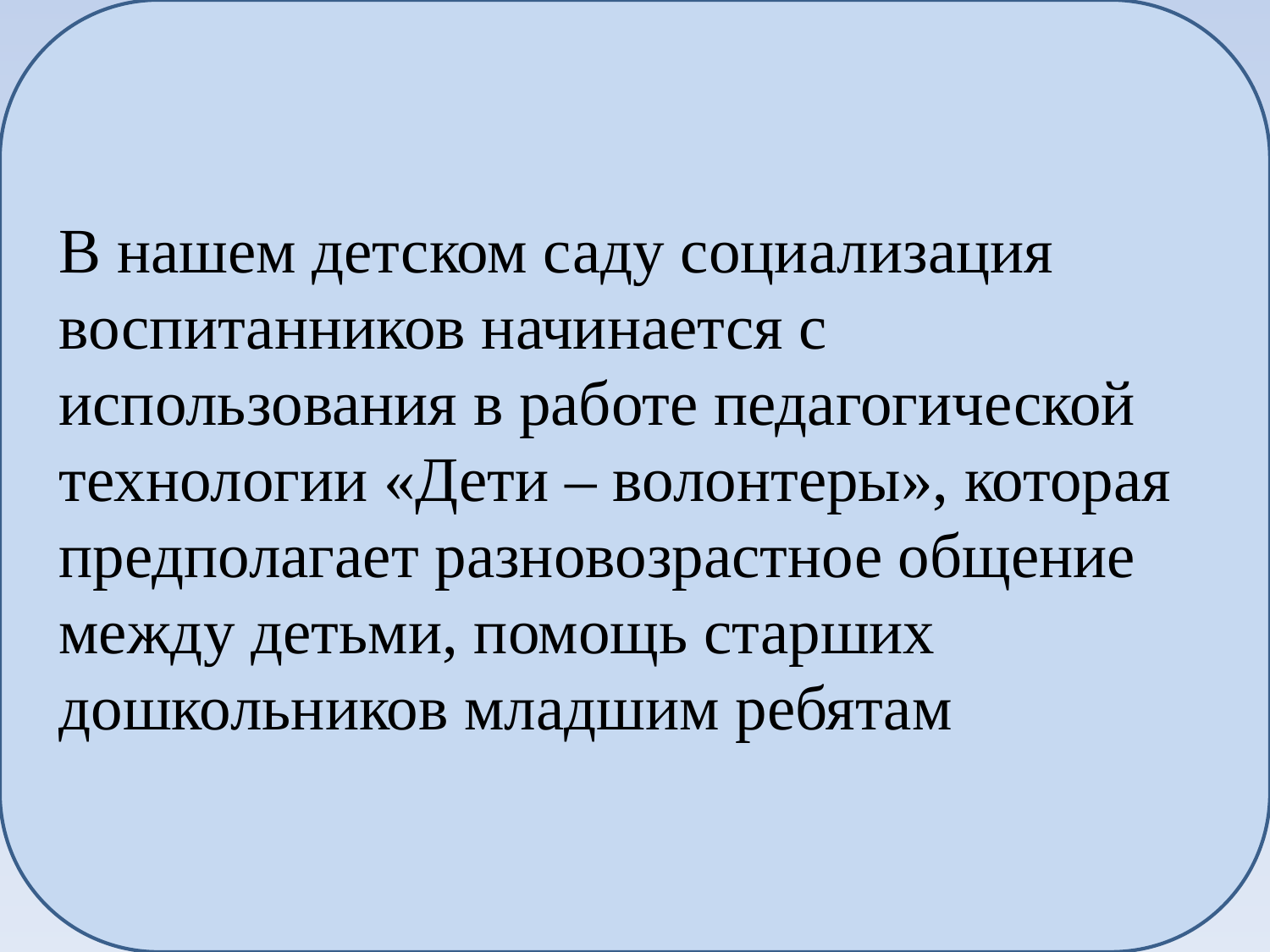

В нашем детском саду социализация воспитанников начинается с использования в работе педагогической технологии «Дети – волонтеры», которая предполагает разновозрастное общение между детьми, помощь старших дошкольников младшим ребятам